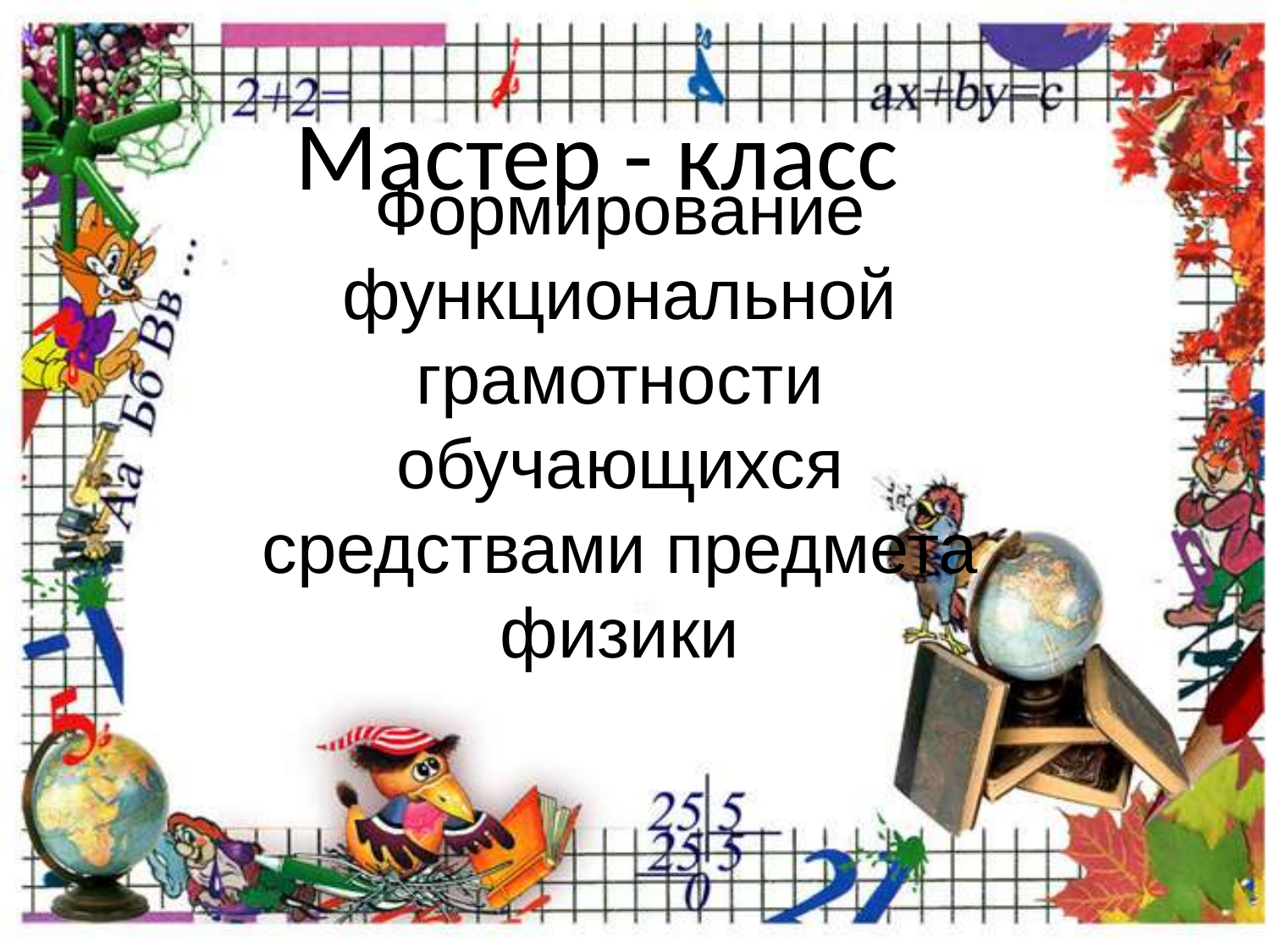

Мастер - класс
# Формирование функциональной грамотности обучающихся средствами предмета физики